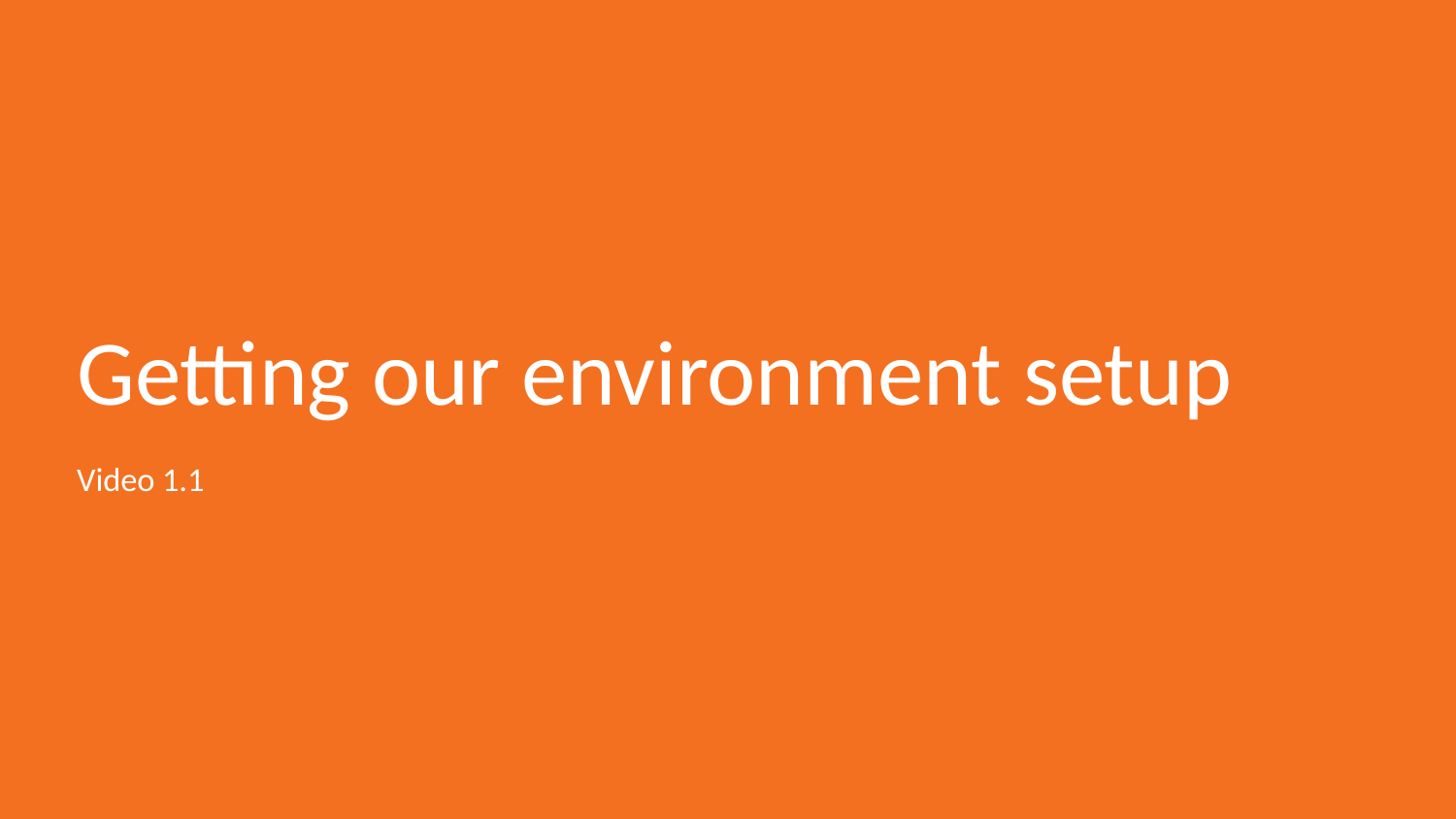

# Getting our environment setup
Video 1.1